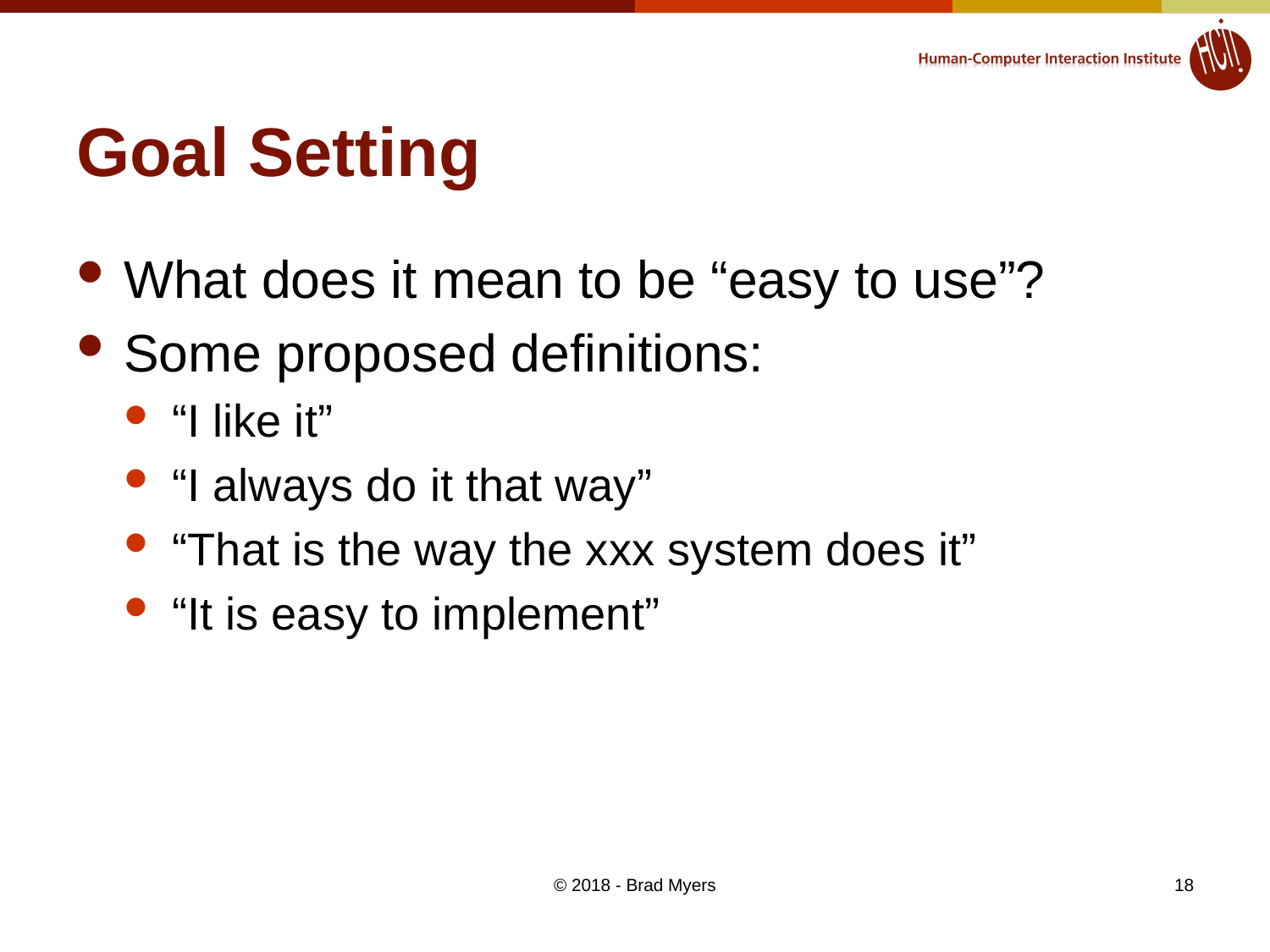

# Goal Setting
What does it mean to be “easy to use”?
Some proposed definitions:
“I like it”
“I always do it that way”
“That is the way the xxx system does it”
“It is easy to implement”
© 2018 - Brad Myers
18